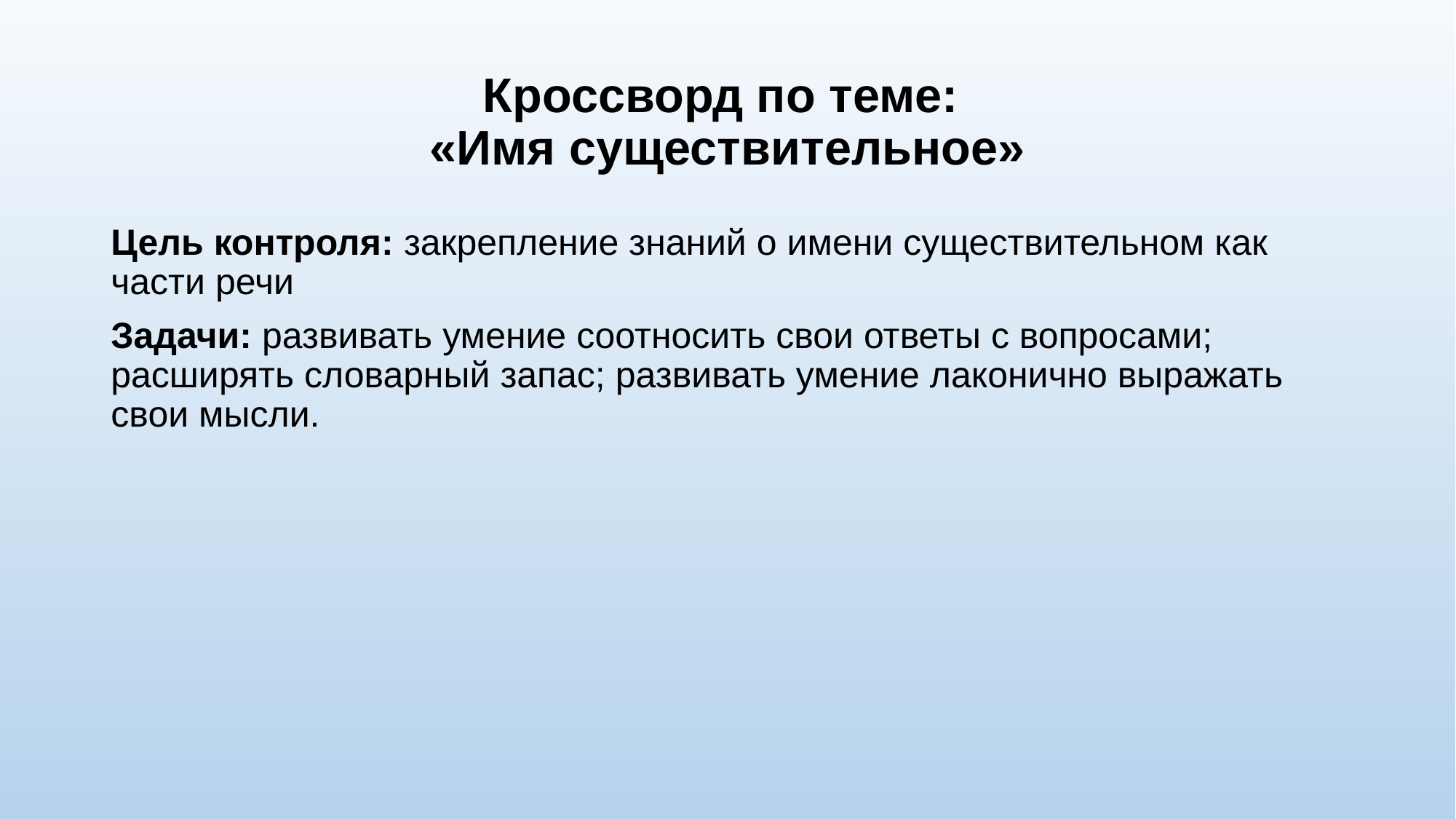

# Кроссворд по теме: «Имя существительное»
Цель контроля: закрепление знаний о имени существительном как части речи
Задачи: развивать умение соотносить свои ответы с вопросами; расширять словарный запас; развивать умение лаконично выражать свои мысли.